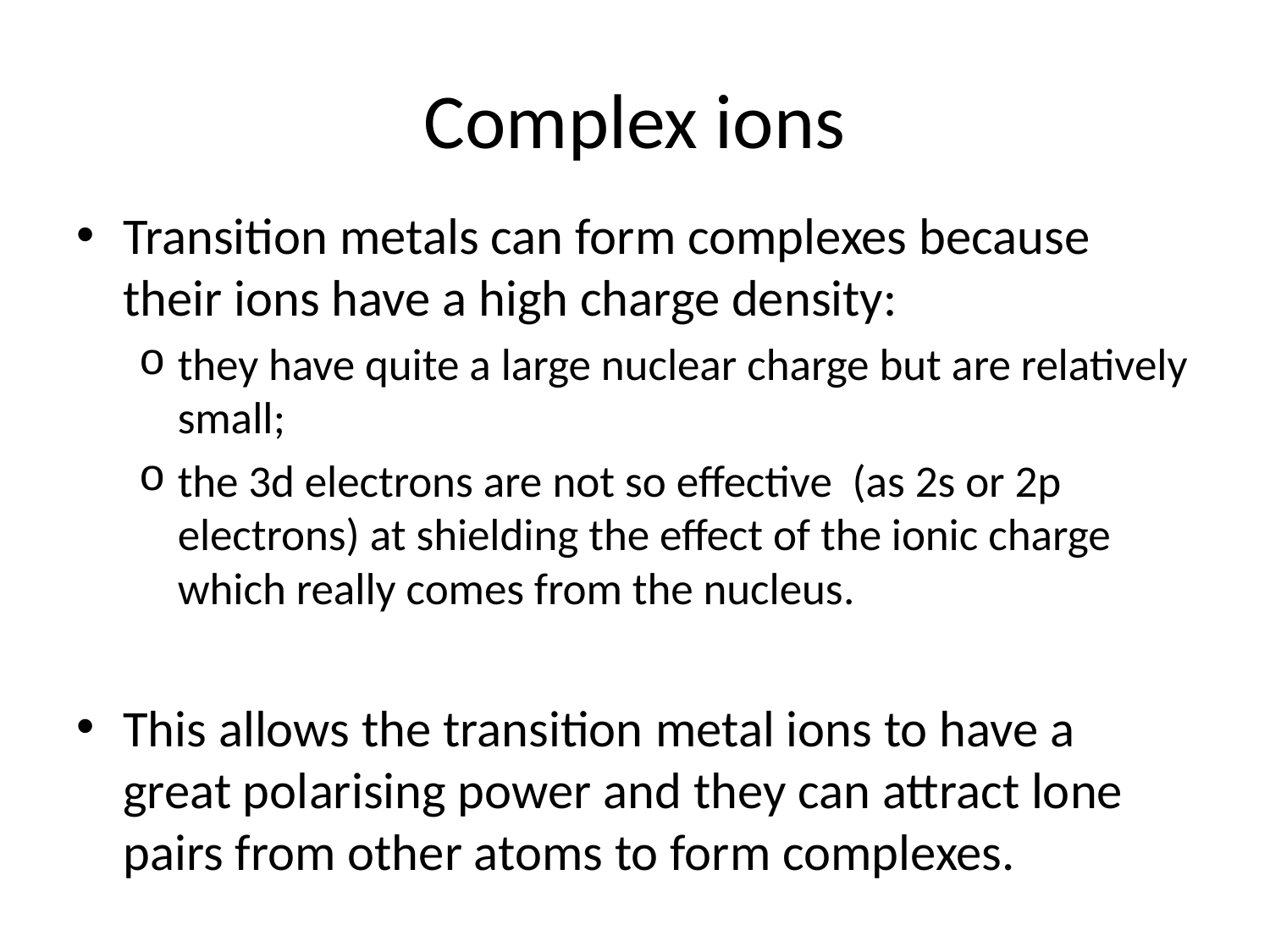

# Complex ions
Transition metals can form complexes because their ions have a high charge density:
they have quite a large nuclear charge but are relatively small;
the 3d electrons are not so effective  (as 2s or 2p electrons) at shielding the effect of the ionic charge which really comes from the nucleus.

This allows the transition metal ions to have a great polarising power and they can attract lone pairs from other atoms to form complexes.